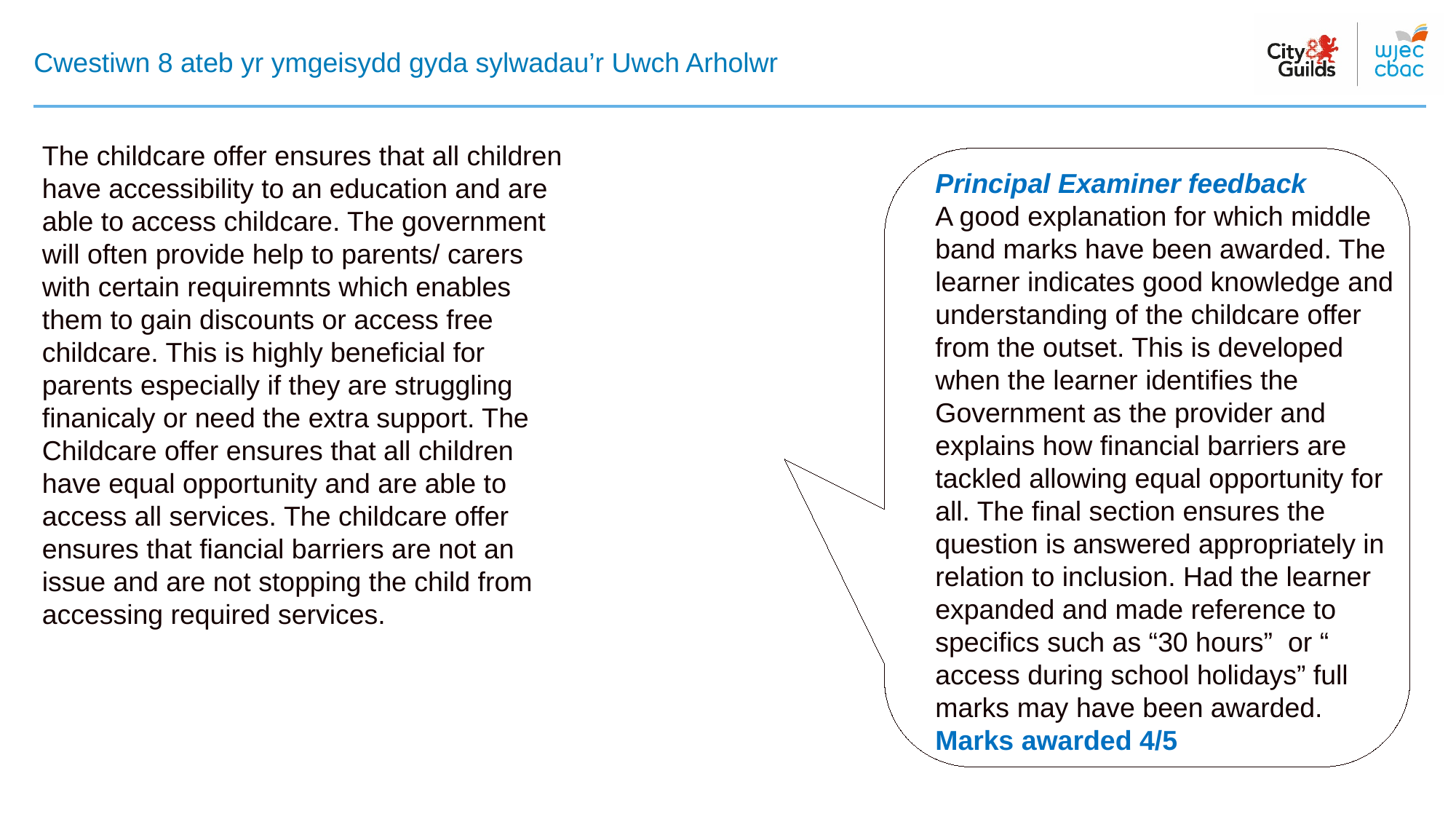

# Cwestiwn 8 ateb yr ymgeisydd gyda sylwadau’r Uwch Arholwr
The childcare offer ensures that all children have accessibility to an education and are able to access childcare. The government will often provide help to parents/ carers with certain requiremnts which enables them to gain discounts or access free childcare. This is highly beneficial for parents especially if they are struggling finanicaly or need the extra support. The Childcare offer ensures that all children have equal opportunity and are able to access all services. The childcare offer ensures that fiancial barriers are not an issue and are not stopping the child from accessing required services.

Principal Examiner feedback
A good explanation for which middle band marks have been awarded. The learner indicates good knowledge and understanding of the childcare offer from the outset. This is developed when the learner identifies the Government as the provider and explains how financial barriers are tackled allowing equal opportunity for all. The final section ensures the question is answered appropriately in relation to inclusion. Had the learner expanded and made reference to specifics such as “30 hours”  or “ access during school holidays” full marks may have been awarded.
Marks awarded 4/5